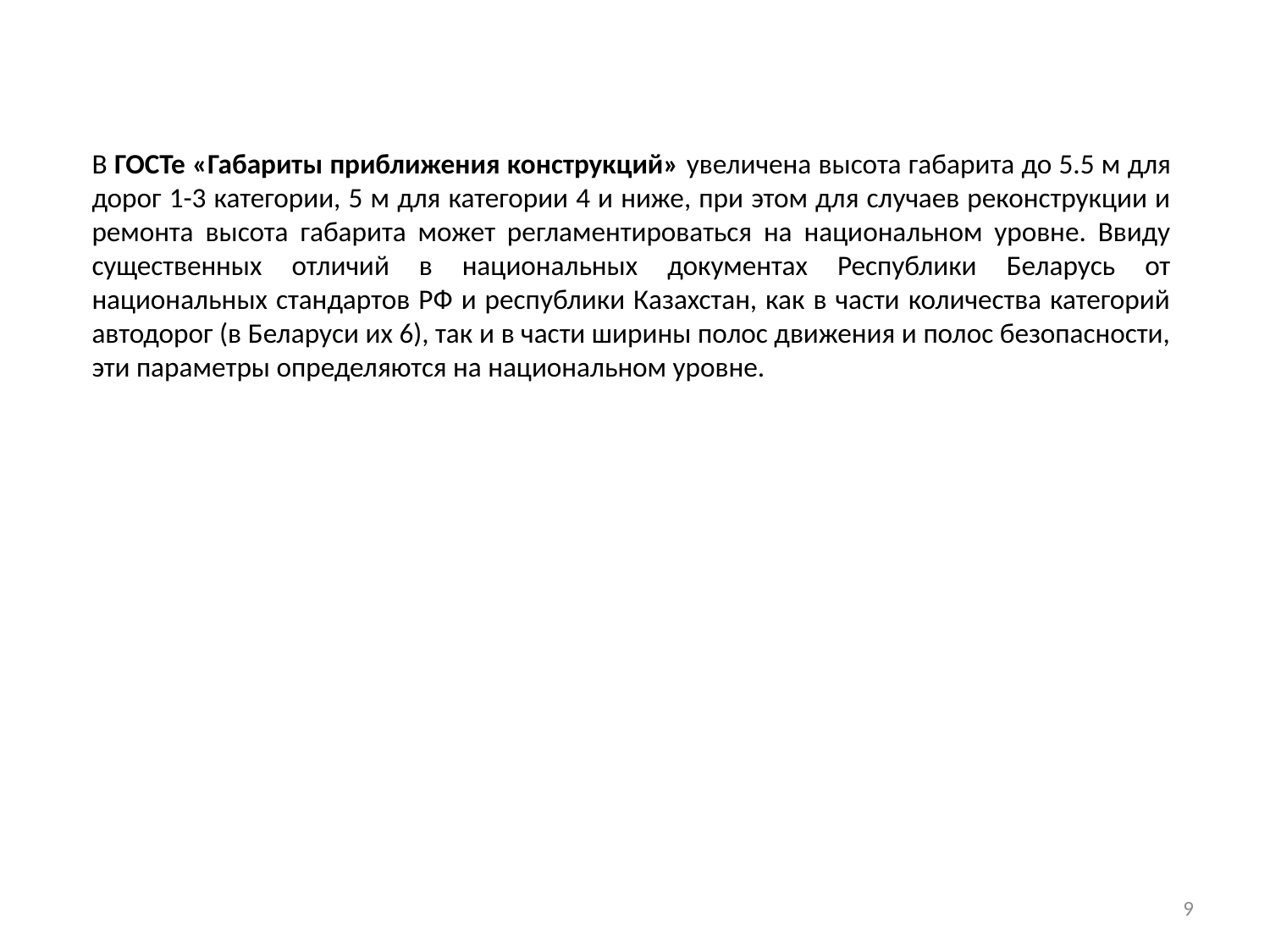

В ГОСТе «Габариты приближения конструкций» увеличена высота габарита до 5.5 м для дорог 1-3 категории, 5 м для категории 4 и ниже, при этом для случаев реконструкции и ремонта высота габарита может регламентироваться на национальном уровне. Ввиду существенных отличий в национальных документах Республики Беларусь от национальных стандартов РФ и республики Казахстан, как в части количества категорий автодорог (в Беларуси их 6), так и в части ширины полос движения и полос безопасности, эти параметры определяются на национальном уровне.

9